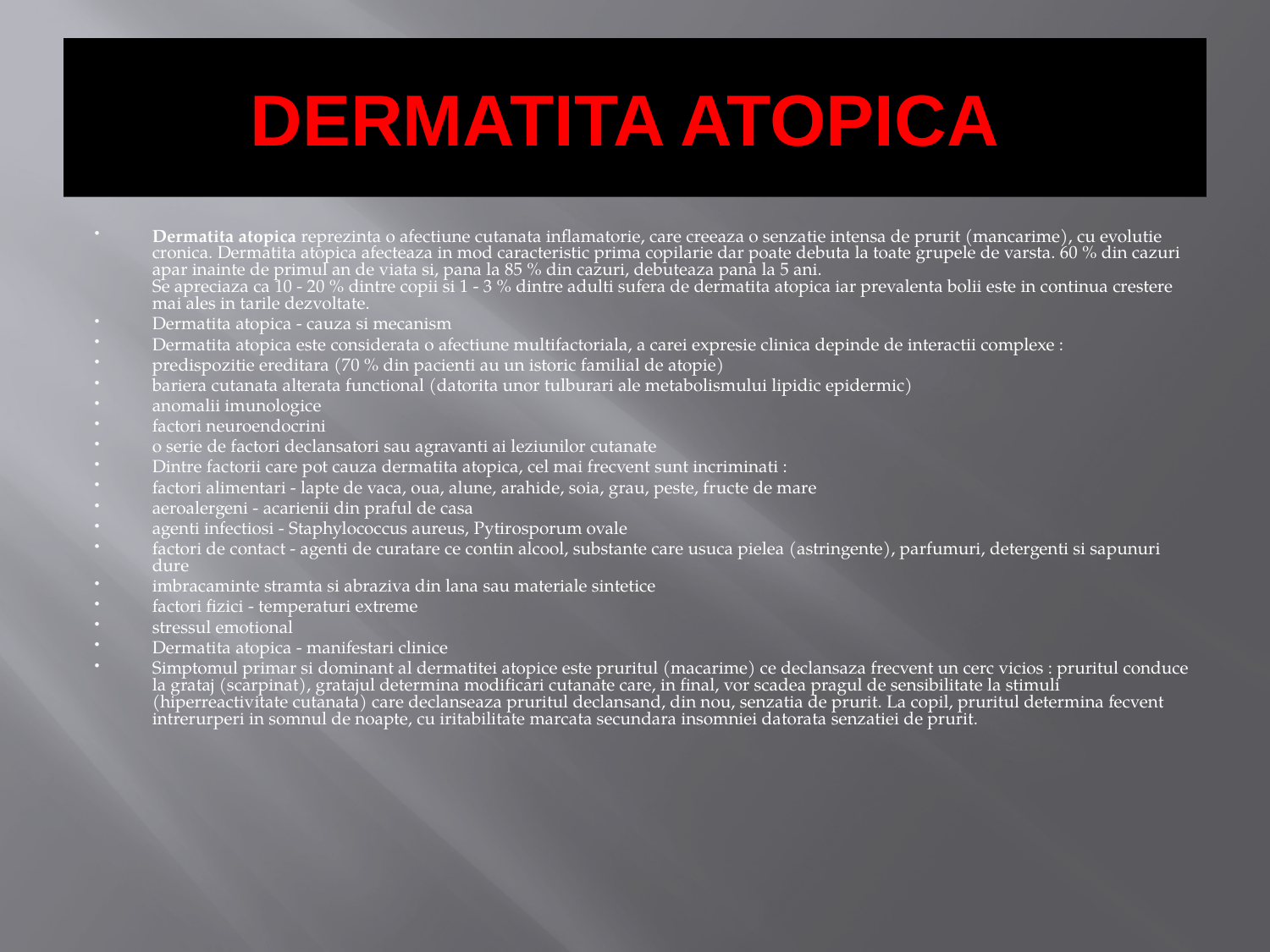

# DERMATITA ATOPICA
Dermatita atopica reprezinta o afectiune cutanata inflamatorie, care creeaza o senzatie intensa de prurit (mancarime), cu evolutie cronica. Dermatita atopica afecteaza in mod caracteristic prima copilarie dar poate debuta la toate grupele de varsta. 60 % din cazuri apar inainte de primul an de viata si, pana la 85 % din cazuri, debuteaza pana la 5 ani.
Se apreciaza ca 10 - 20 % dintre copii si 1 - 3 % dintre adulti sufera de dermatita atopica iar prevalenta bolii este in continua crestere mai ales in tarile dezvoltate.
Dermatita atopica - cauza si mecanism
Dermatita atopica este considerata o afectiune multifactoriala, a carei expresie clinica depinde de interactii complexe :
predispozitie ereditara (70 % din pacienti au un istoric familial de atopie)
bariera cutanata alterata functional (datorita unor tulburari ale metabolismului lipidic epidermic)
anomalii imunologice
factori neuroendocrini
o serie de factori declansatori sau agravanti ai leziunilor cutanate
Dintre factorii care pot cauza dermatita atopica, cel mai frecvent sunt incriminati :
factori alimentari - lapte de vaca, oua, alune, arahide, soia, grau, peste, fructe de mare
aeroalergeni - acarienii din praful de casa
agenti infectiosi - Staphylococcus aureus, Pytirosporum ovale
factori de contact - agenti de curatare ce contin alcool, substante care usuca pielea (astringente), parfumuri, detergenti si sapunuri dure
imbracaminte stramta si abraziva din lana sau materiale sintetice
factori fizici - temperaturi extreme
stressul emotional
Dermatita atopica - manifestari clinice
Simptomul primar si dominant al dermatitei atopice este pruritul (macarime) ce declansaza frecvent un cerc vicios : pruritul conduce la grataj (scarpinat), gratajul determina modificari cutanate care, in final, vor scadea pragul de sensibilitate la stimuli (hiperreactivitate cutanata) care declanseaza pruritul declansand, din nou, senzatia de prurit. La copil, pruritul determina fecvent intrerurperi in somnul de noapte, cu iritabilitate marcata secundara insomniei datorata senzatiei de prurit.